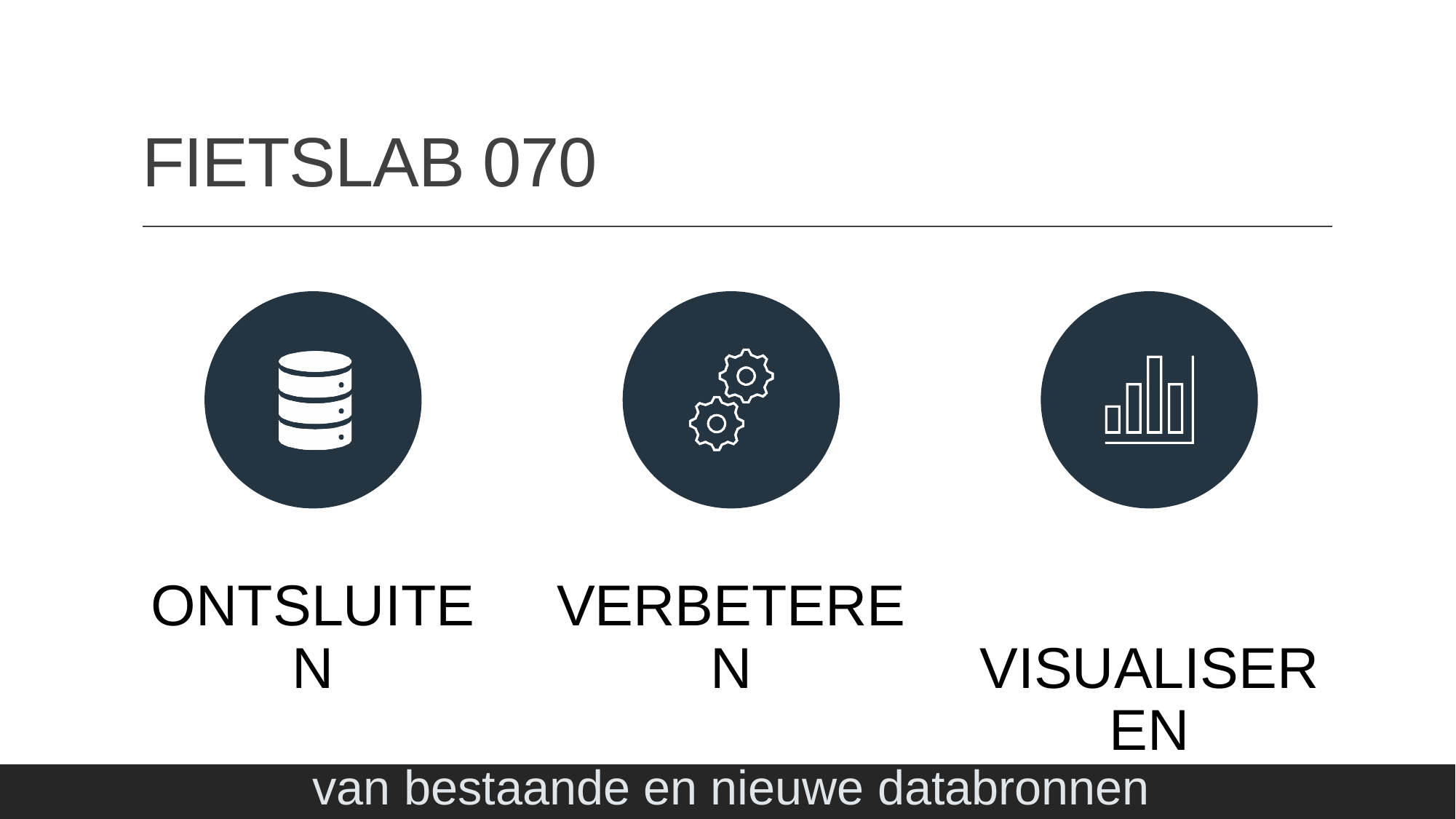

# FIETSLAB 070
Ontsluiten
Verbeteren
 VISUALISEREN
van bestaande en nieuwe databronnen